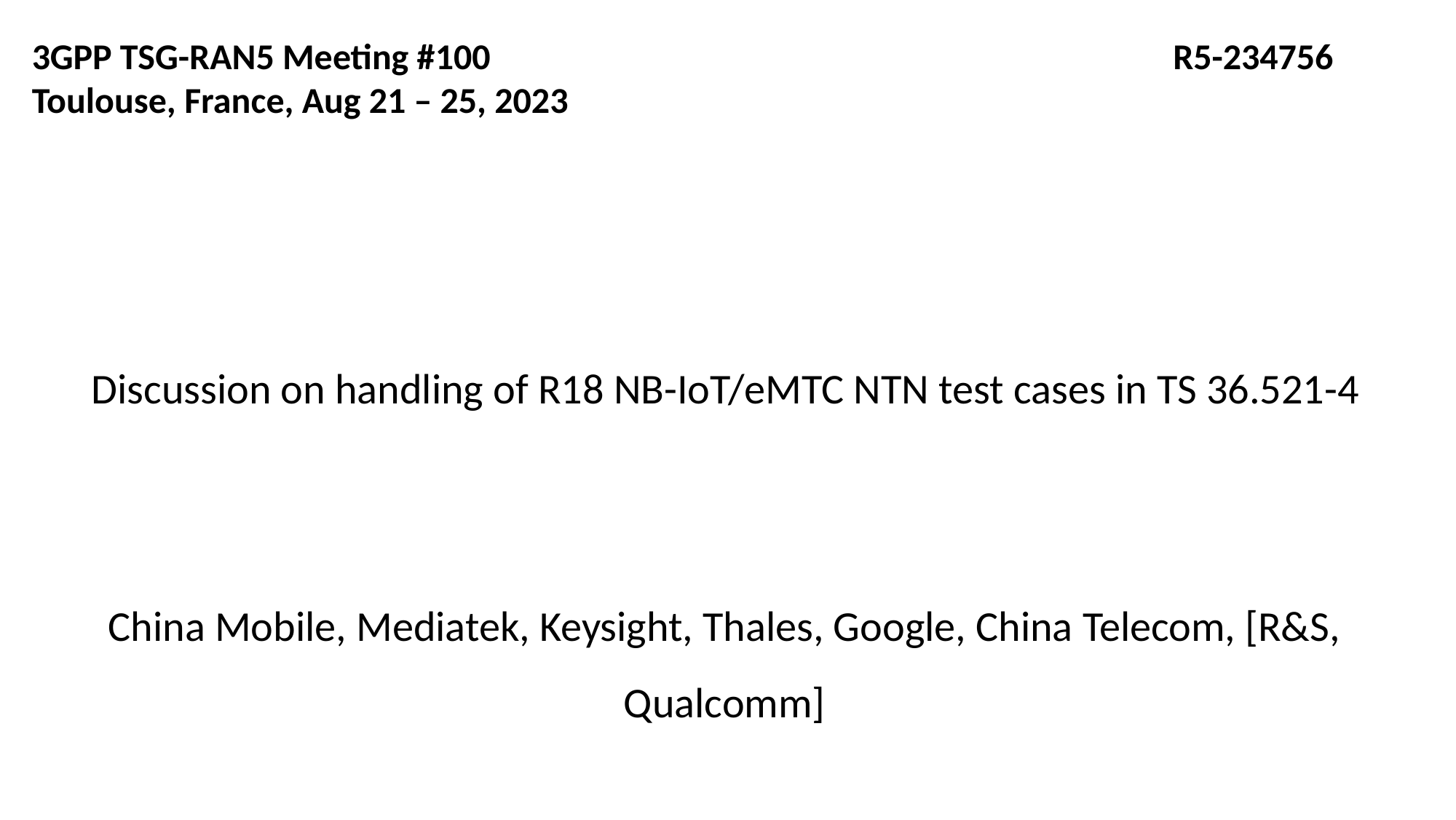

3GPP TSG-RAN5 Meeting #100 						      R5-234756
Toulouse, France, Aug 21 – 25, 2023
# Discussion on handling of R18 NB-IoT/eMTC NTN test cases in TS 36.521-4
China Mobile, Mediatek, Keysight, Thales, Google, China Telecom, [R&S, Qualcomm]